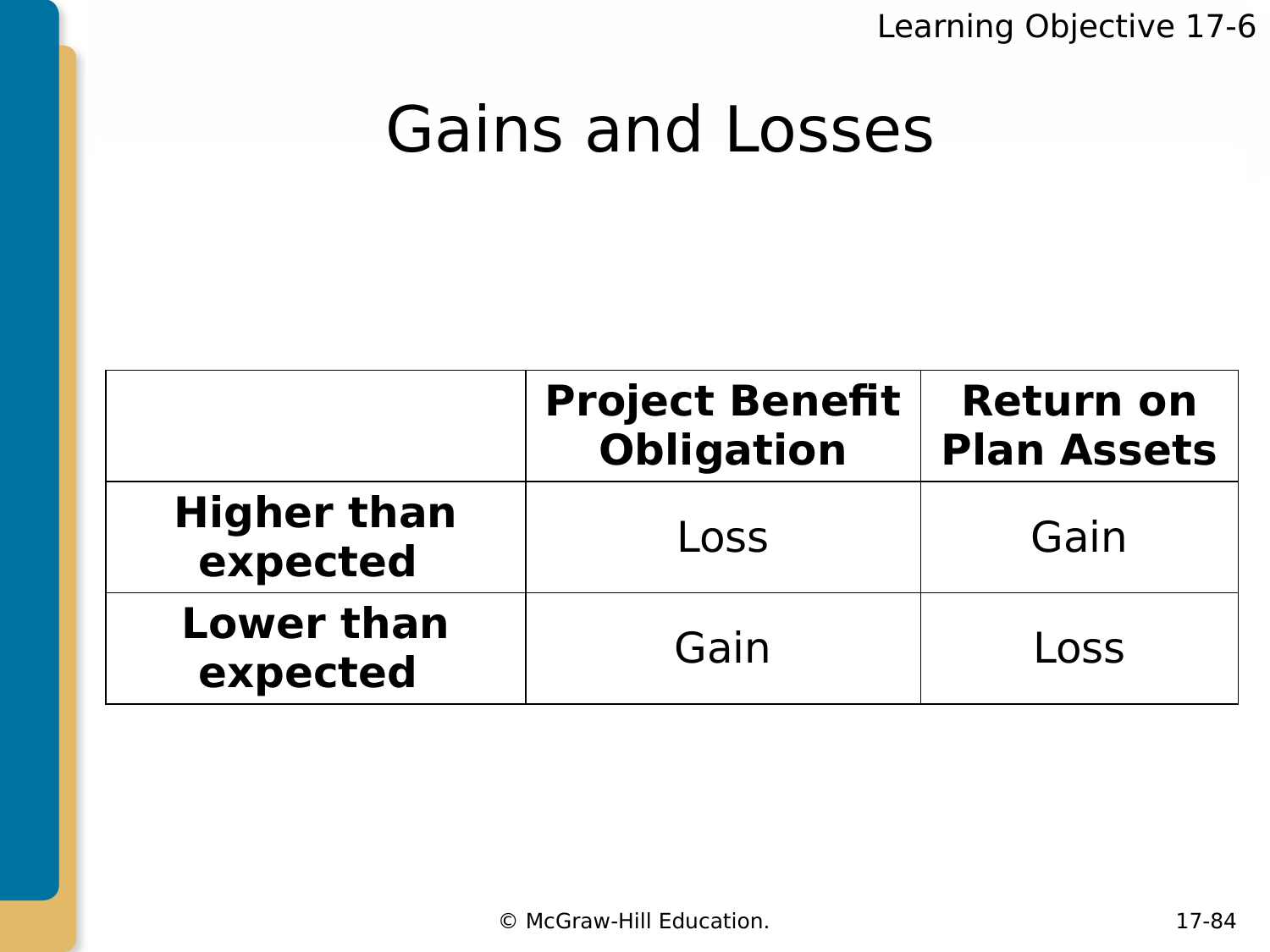

Learning Objective 17-6
# Gains and Losses
|  | Project Benefit Obligation | Return on Plan Assets |
| --- | --- | --- |
| Higher than expected | Loss | Gain |
| Lower than expected | Gain | Loss |